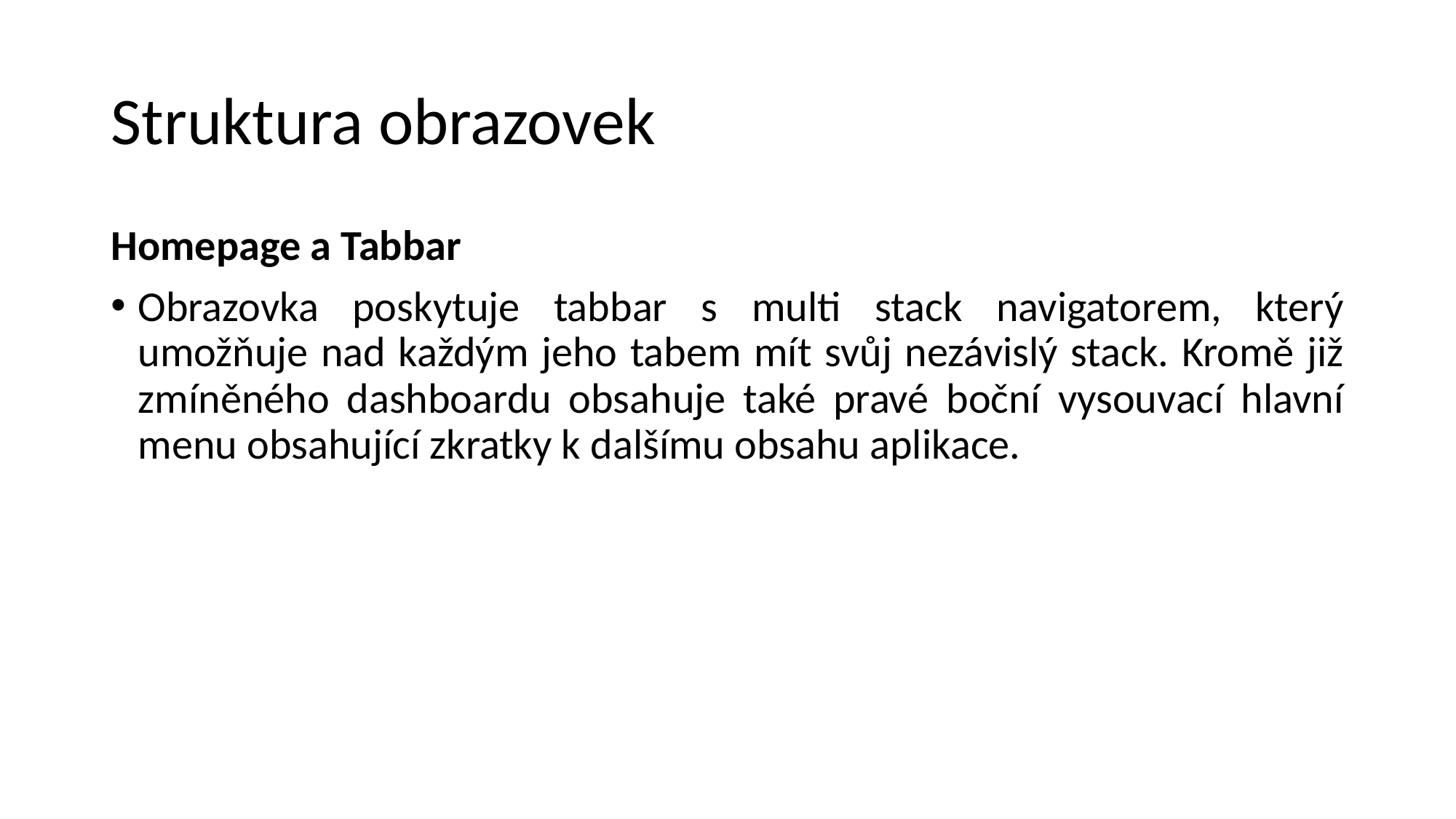

# Struktura obrazovek
Homepage a Tabbar
Obrazovka poskytuje tabbar s multi stack navigatorem, který umožňuje nad každým jeho tabem mít svůj nezávislý stack. Kromě již zmíněného dashboardu obsahuje také pravé boční vysouvací hlavní menu obsahující zkratky k dalšímu obsahu aplikace.